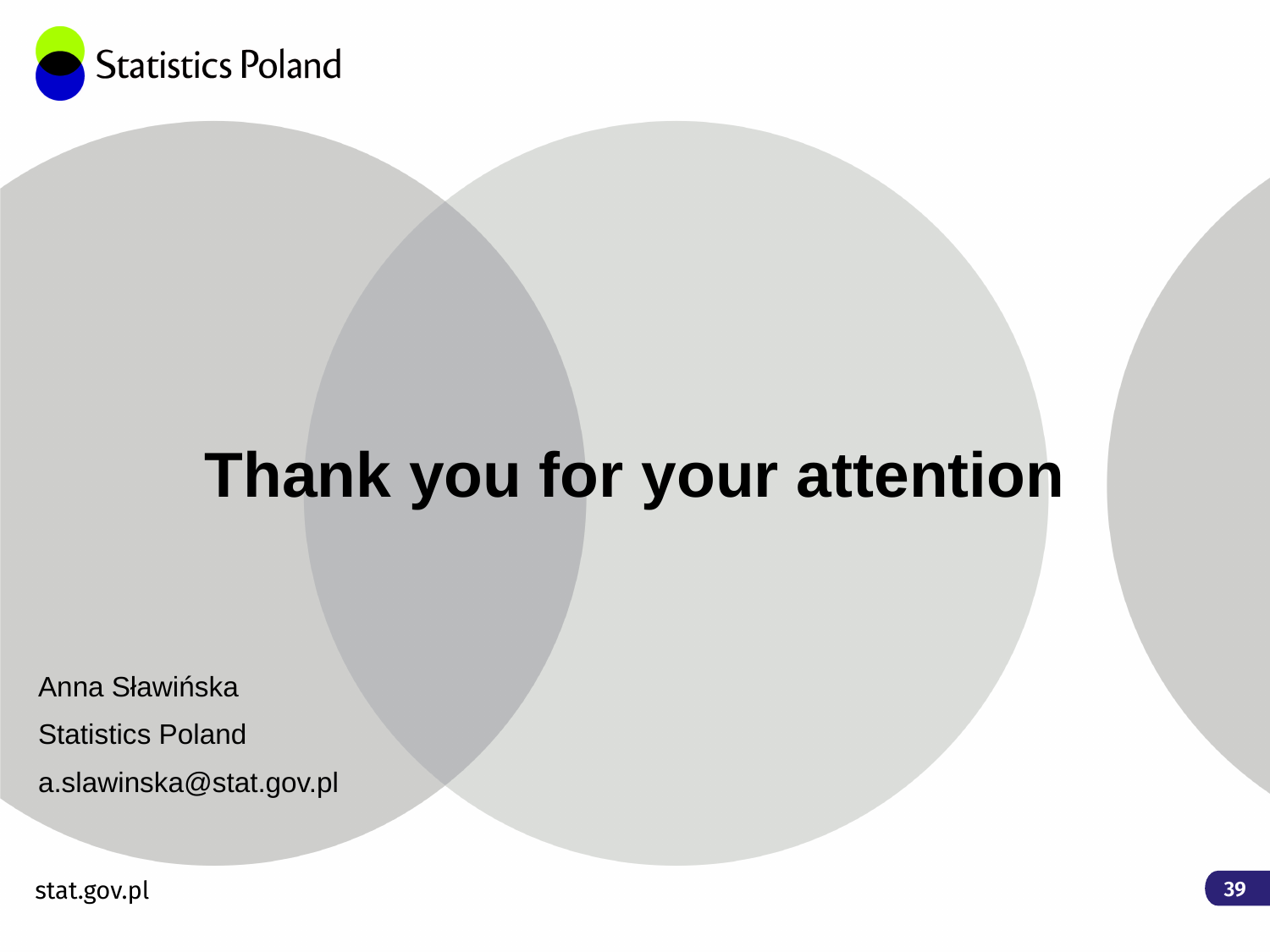

Thank you for your attention
Anna Sławińska
Statistics Poland
a.slawinska@stat.gov.pl